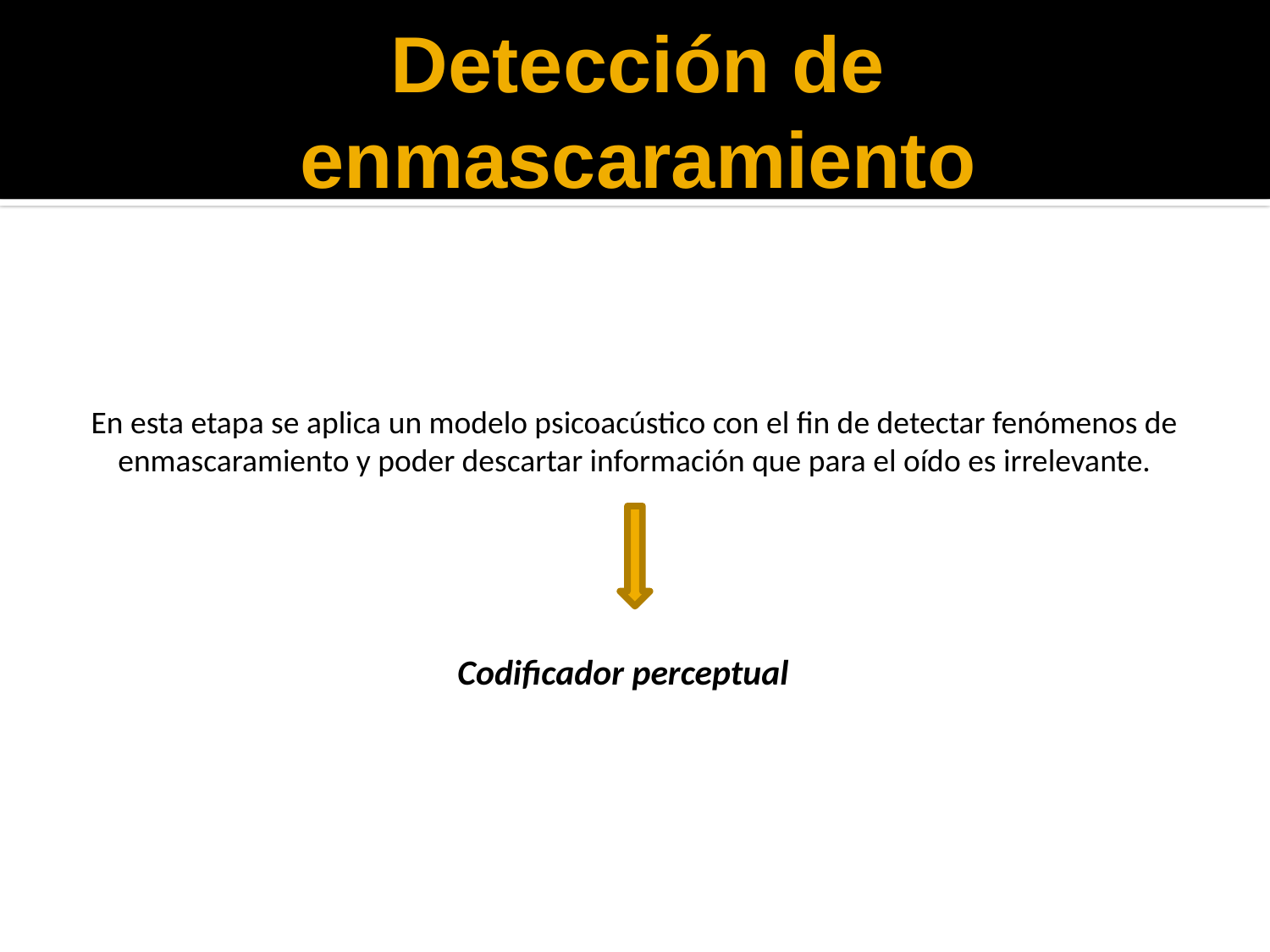

# Detección de enmascaramiento
En esta etapa se aplica un modelo psicoacústico con el fin de detectar fenómenos de enmascaramiento y poder descartar información que para el oído es irrelevante.

Codificador perceptual